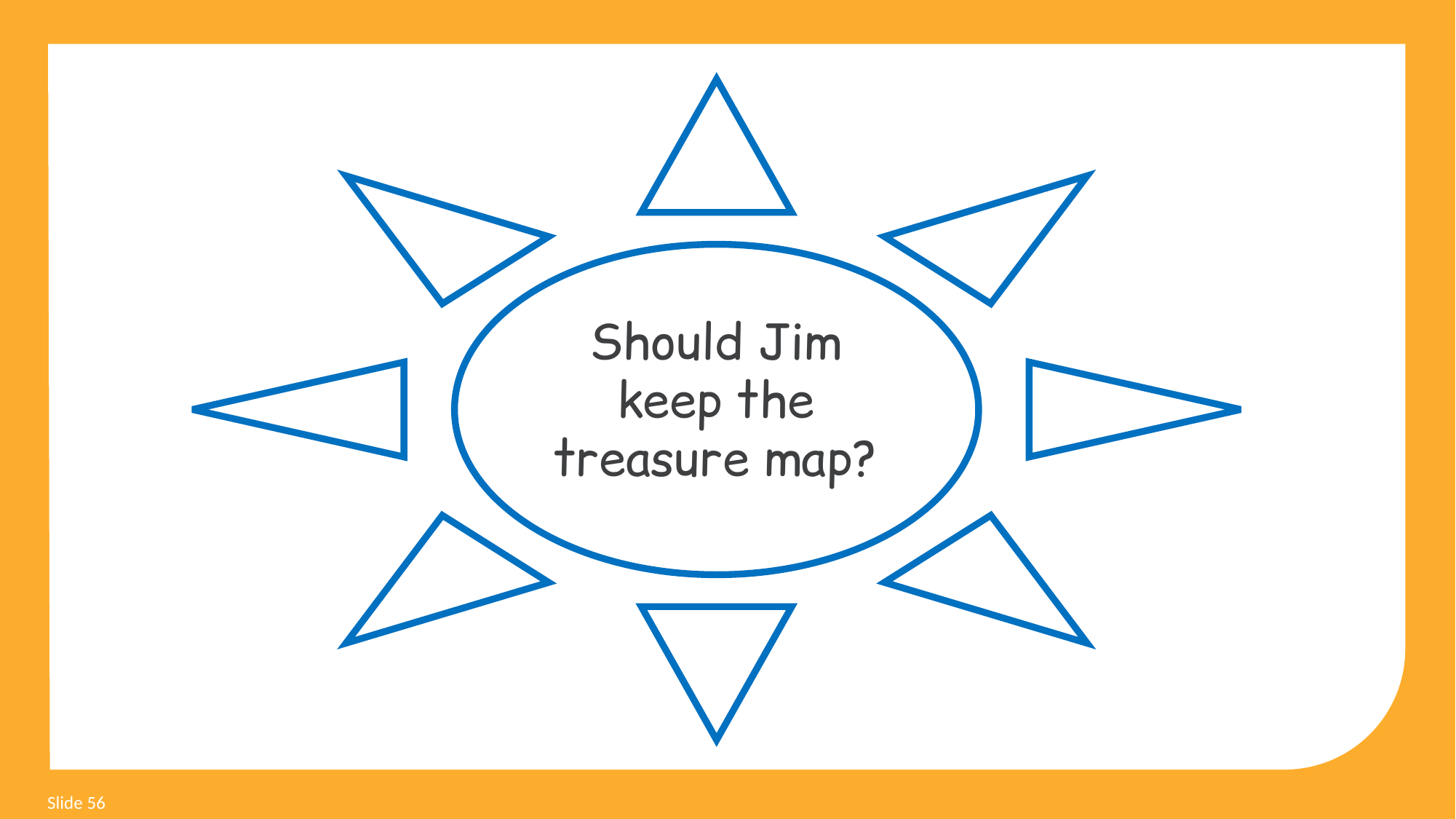

Should Jim keep the treasure map?
Slide 56